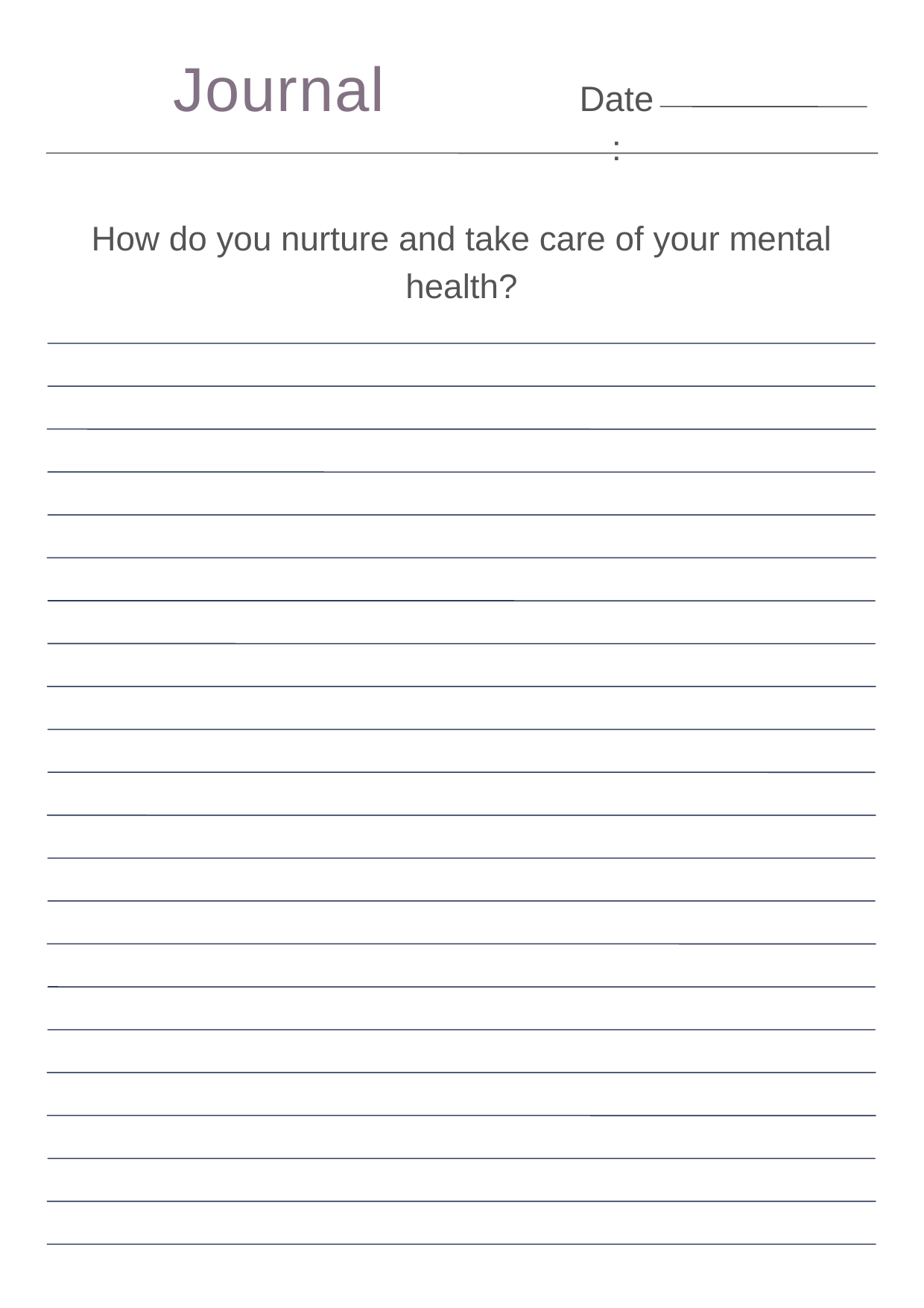

Journal
Date:

How do you nurture and take care of your mental health?